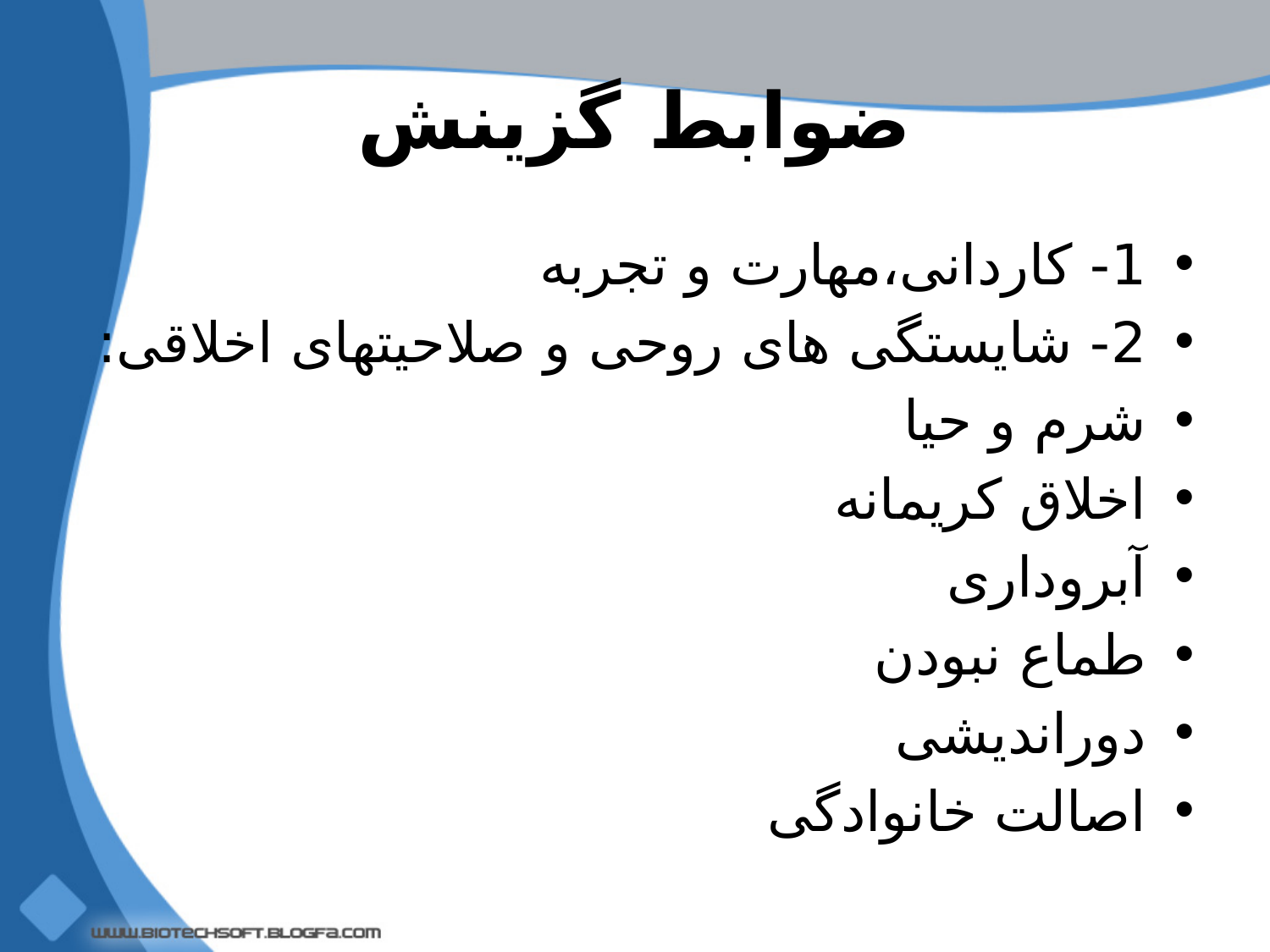

# ضوابط گزینش
1- کاردانی،مهارت و تجربه
2- شایستگی های روحی و صلاحیتهای اخلاقی:
شرم و حیا
اخلاق کریمانه
آبروداری
طماع نبودن
دوراندیشی
اصالت خانوادگی